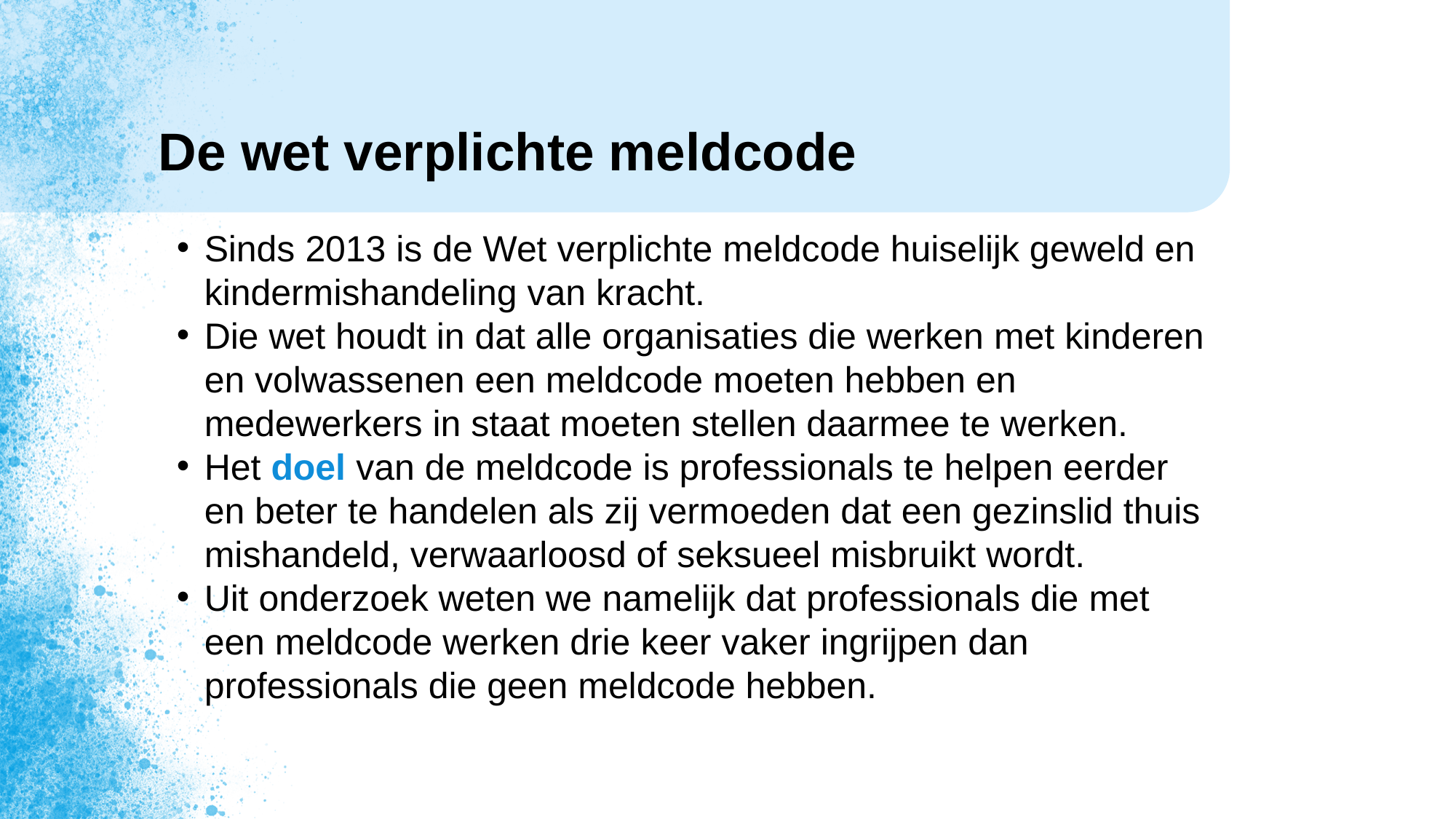

# De wet verplichte meldcode
Sinds 2013 is de Wet verplichte meldcode huiselijk geweld en kindermishandeling van kracht.
Die wet houdt in dat alle organisaties die werken met kinderen en volwassenen een meldcode moeten hebben en medewerkers in staat moeten stellen daarmee te werken.
Het doel van de meldcode is professionals te helpen eerder en beter te handelen als zij vermoeden dat een gezinslid thuis mishandeld, verwaarloosd of seksueel misbruikt wordt.
Uit onderzoek weten we namelijk dat professionals die met een meldcode werken drie keer vaker ingrijpen dan professionals die geen meldcode hebben.